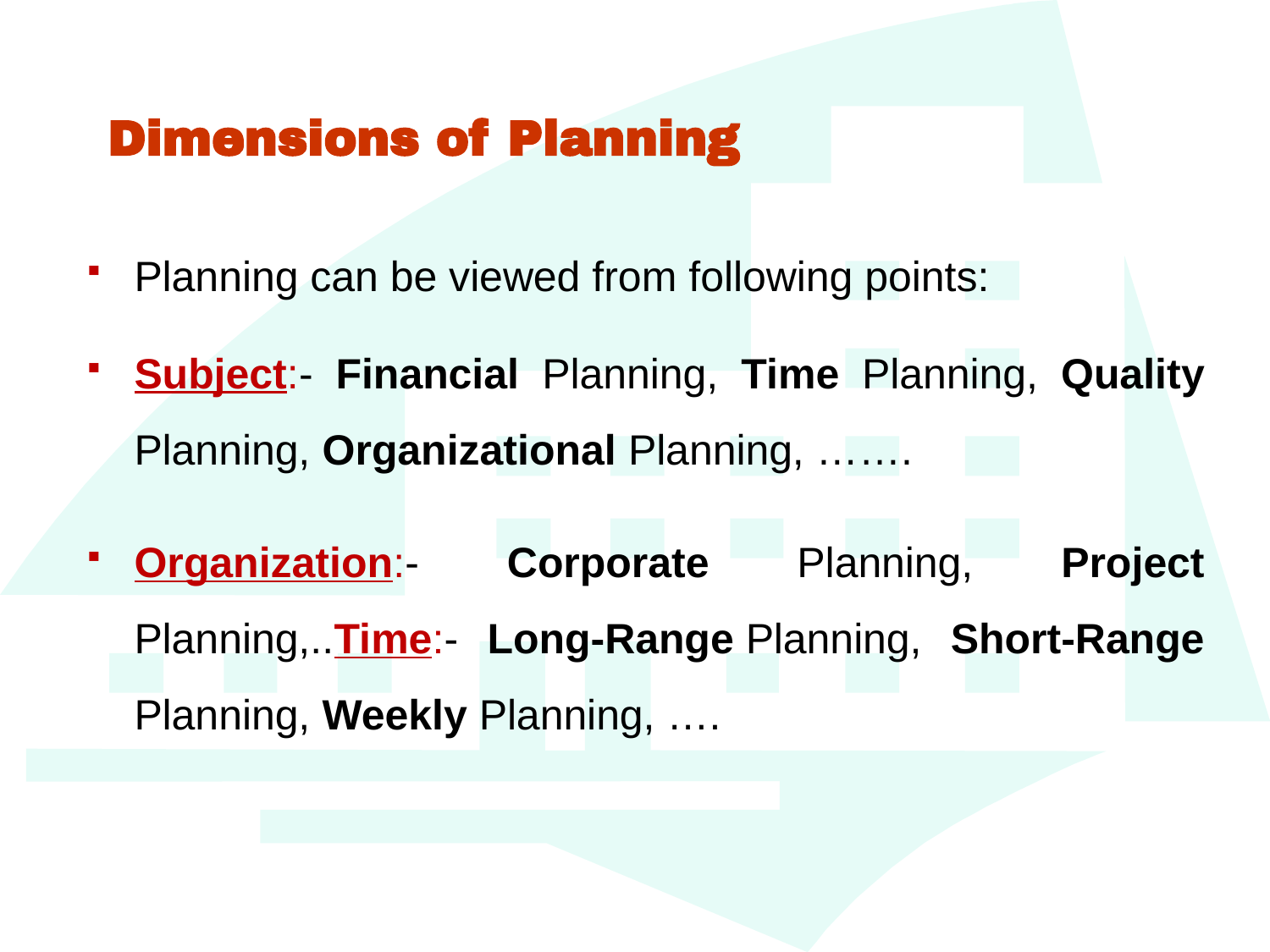

# Dimensions of Planning
Planning can be viewed from following points:

Subject:- Financial Planning, Time Planning, Quality Planning, Organizational Planning, …….

Organization:- Corporate Planning, Project Planning,..Time:- Long-Range.Planning, Short-Range Planning, Weekly Planning, ….